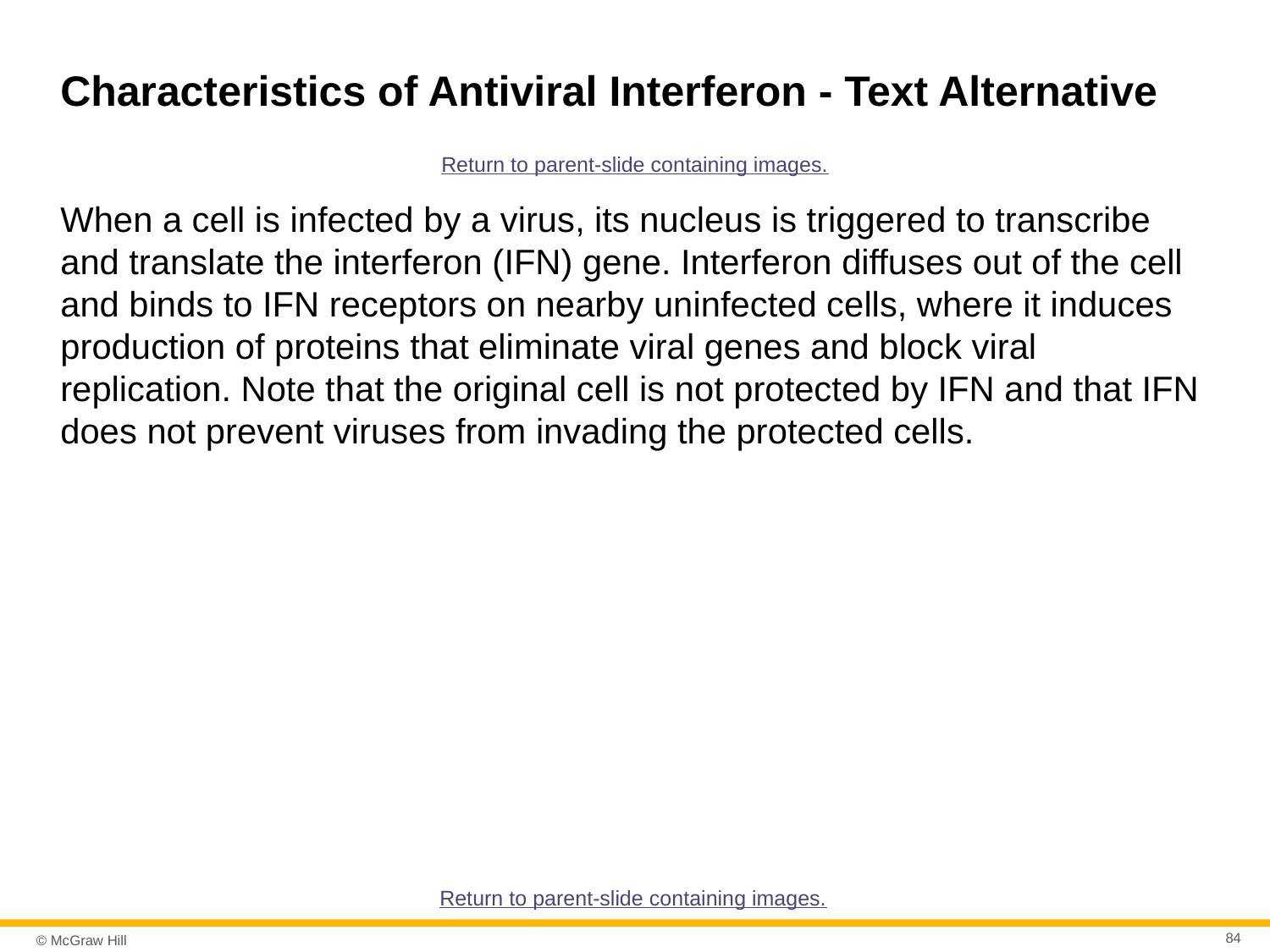

# Characteristics of Antiviral Interferon - Text Alternative
Return to parent-slide containing images.
When a cell is infected by a virus, its nucleus is triggered to transcribe and translate the interferon (IFN) gene. Interferon diffuses out of the cell and binds to IFN receptors on nearby uninfected cells, where it induces production of proteins that eliminate viral genes and block viral replication. Note that the original cell is not protected by IFN and that IFN does not prevent viruses from invading the protected cells.
Return to parent-slide containing images.